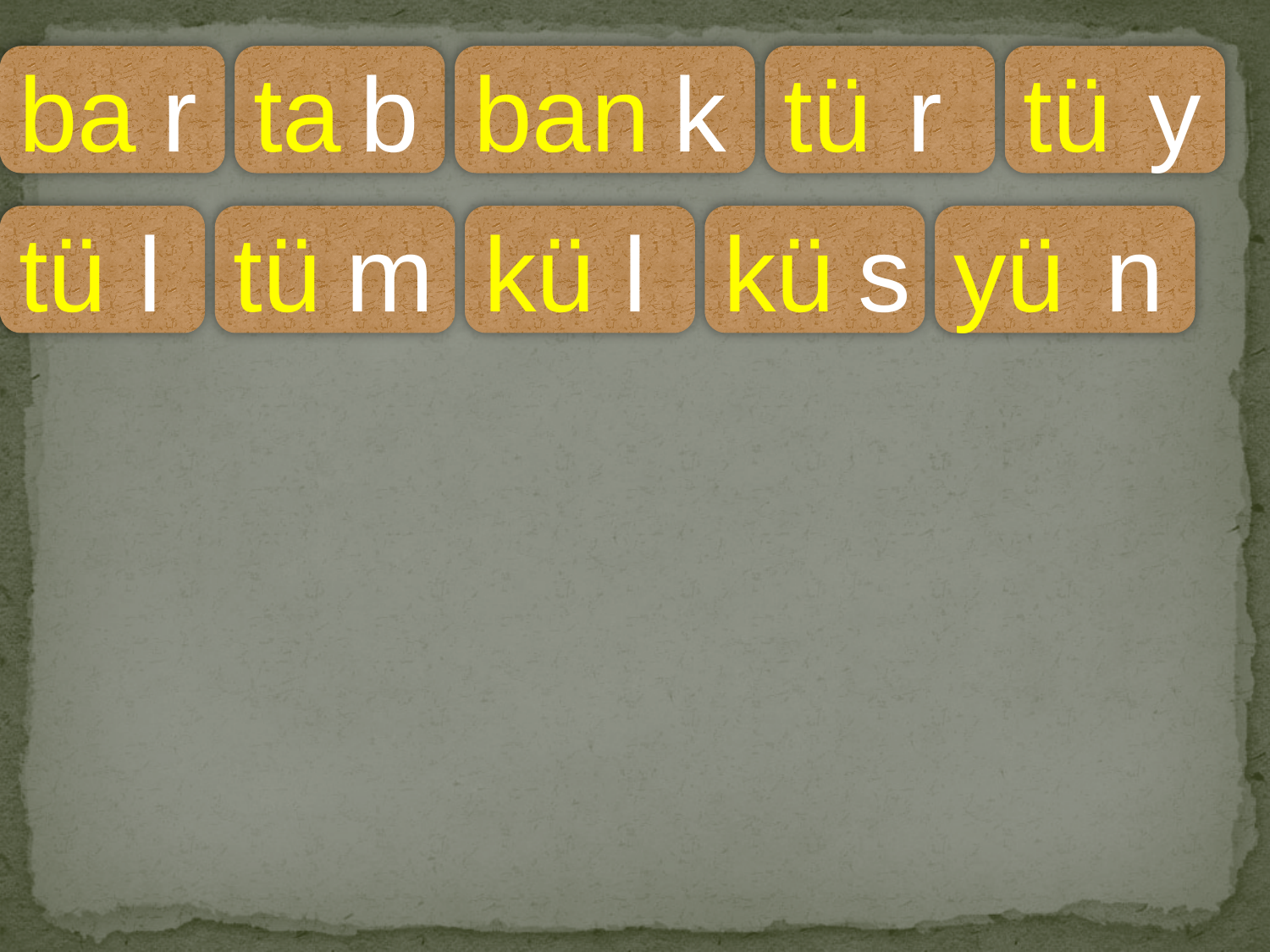

ba
r
ta
b
ban
k
tü
r
tü
y
tü
l
tü
m
kü
l
kü
s
yü
n